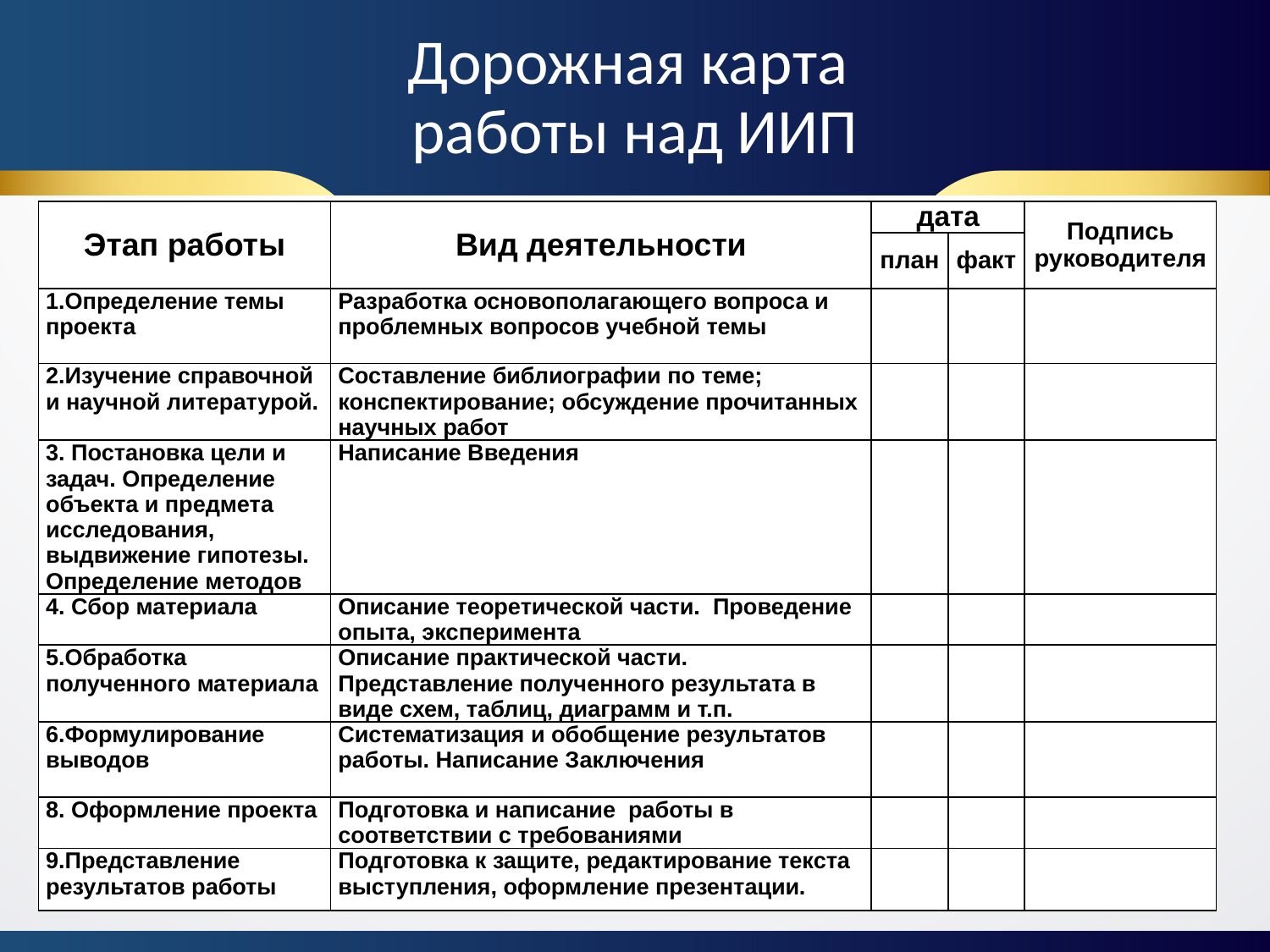

# Дорожная карта работы над ИИП
| Этап работы | Вид деятельности | дата |  | Подпись руководителя |
| --- | --- | --- | --- | --- |
|  |  | план | факт |  |
| 1.Определение темы проекта | Разработка основополагающего вопроса и проблемных вопросов учебной темы |  |  |  |
| 2.Изучение справочной и научной литературой. | Составление библиографии по теме; конспектирование; обсуждение прочитанных научных работ |  |  |  |
| 3. Постановка цели и задач. Определение объекта и предмета исследования, выдвижение гипотезы. Определение методов | Написание Введения |  |  |  |
| 4. Сбор материала | Описание теоретической части. Проведение опыта, эксперимента |  |  |  |
| 5.Обработка полученного материала | Описание практической части. Представление полученного результата в виде схем, таблиц, диаграмм и т.п. |  |  |  |
| 6.Формулирование выводов | Систематизация и обобщение результатов работы. Написание Заключения |  |  |  |
| 8. Оформление проекта | Подготовка и написание работы в соответствии с требованиями |  |  |  |
| 9.Представление результатов работы | Подготовка к защите, редактирование текста выступления, оформление презентации. |  |  |  |